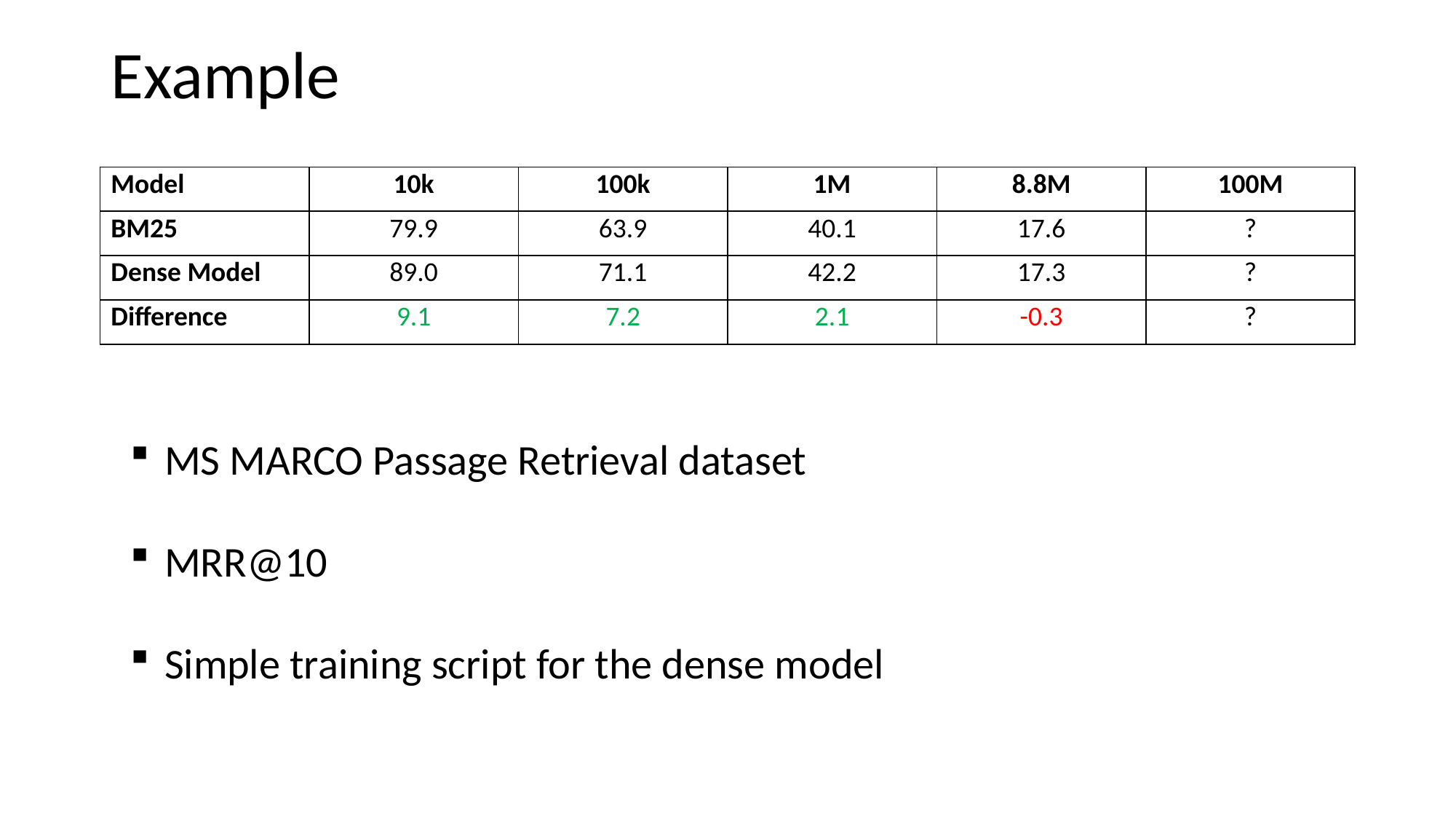

# Example
| Model | 10k | 100k | 1M | 8.8M | 100M |
| --- | --- | --- | --- | --- | --- |
| BM25 | 79.9 | 63.9 | 40.1 | 17.6 | ? |
| Dense Model | 89.0 | 71.1 | 42.2 | 17.3 | ? |
| Difference | 9.1 | 7.2 | 2.1 | -0.3 | ? |
MS MARCO Passage Retrieval dataset

MRR@10

Simple training script for the dense model